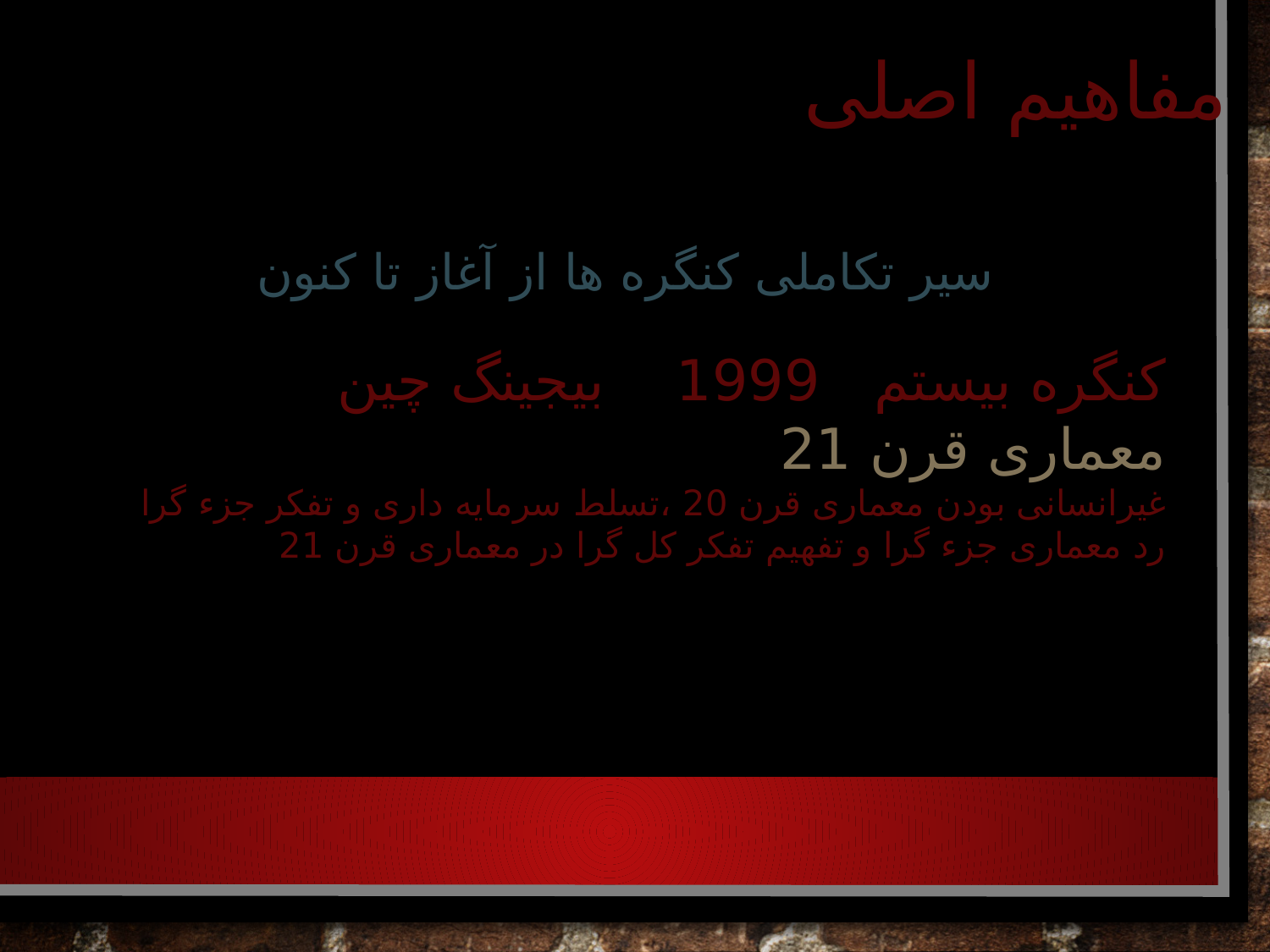

# مفاهیم اصلی
سیر تکاملی کنگره ها از آغاز تا کنون

کنگره بیستم   1999    بیجینگ چین
معماری قرن 21
غیرانسانی بودن معماری قرن 20 ،تسلط سرمایه داری و تفکر جزء گرا
رد معماری جزء گرا و تفهیم تفکر کل گرا در معماری قرن 21